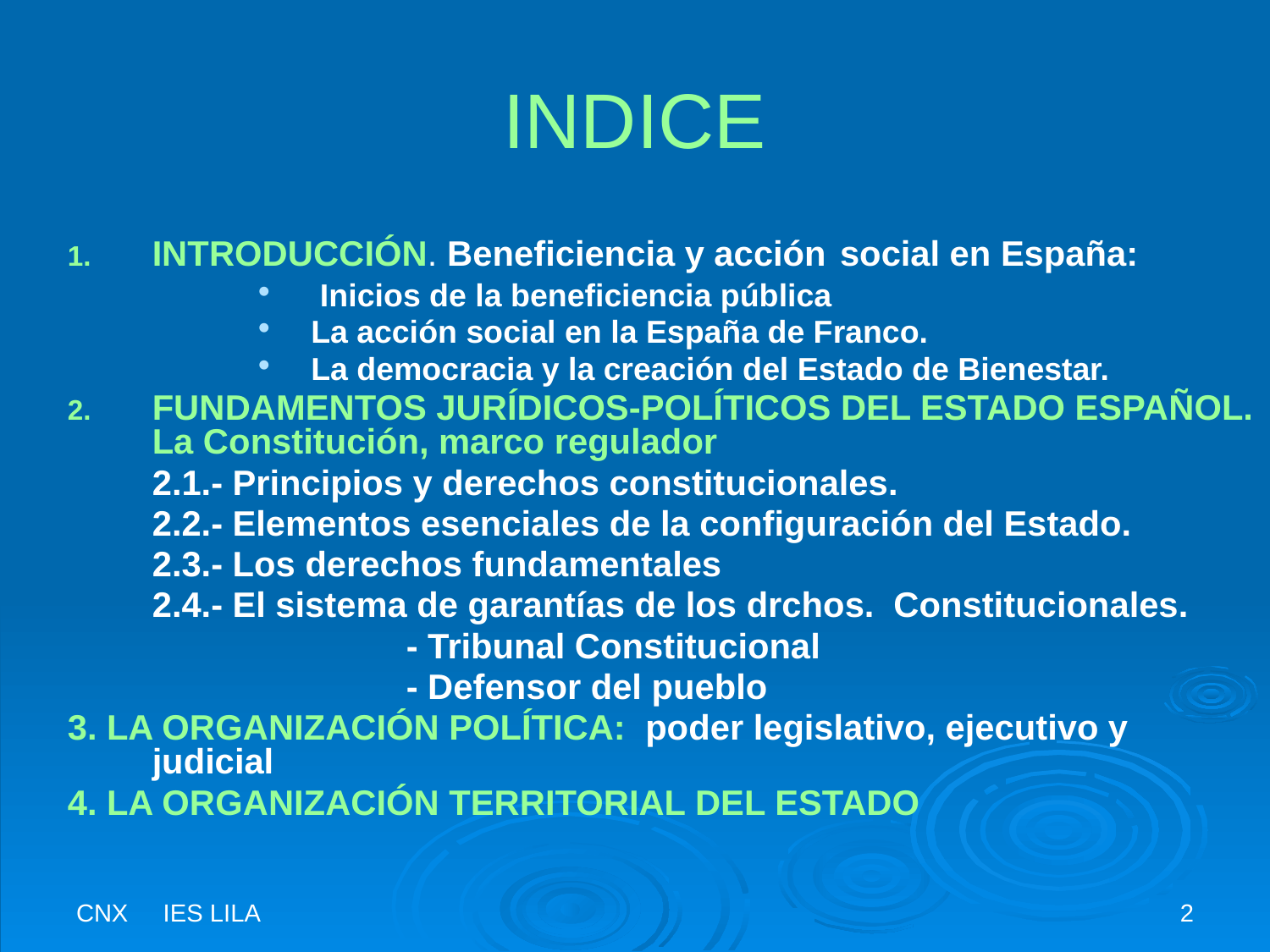

# INDICE
INTRODUCCIÓN. Beneficiencia y acción social en España:
 Inicios de la beneficiencia pública
La acción social en la España de Franco.
La democracia y la creación del Estado de Bienestar.
FUNDAMENTOS JURÍDICOS-POLÍTICOS DEL ESTADO ESPAÑOL. La Constitución, marco regulador
	2.1.- Principios y derechos constitucionales.
	2.2.- Elementos esenciales de la configuración del Estado.
	2.3.- Los derechos fundamentales
	2.4.- El sistema de garantías de los drchos.  Constitucionales.
			- Tribunal Constitucional
			- Defensor del pueblo
3. LA ORGANIZACIÓN POLÍTICA:  poder legislativo, ejecutivo y judicial
4. LA ORGANIZACIÓN TERRITORIAL DEL ESTADO
CNX     IES LILA
2